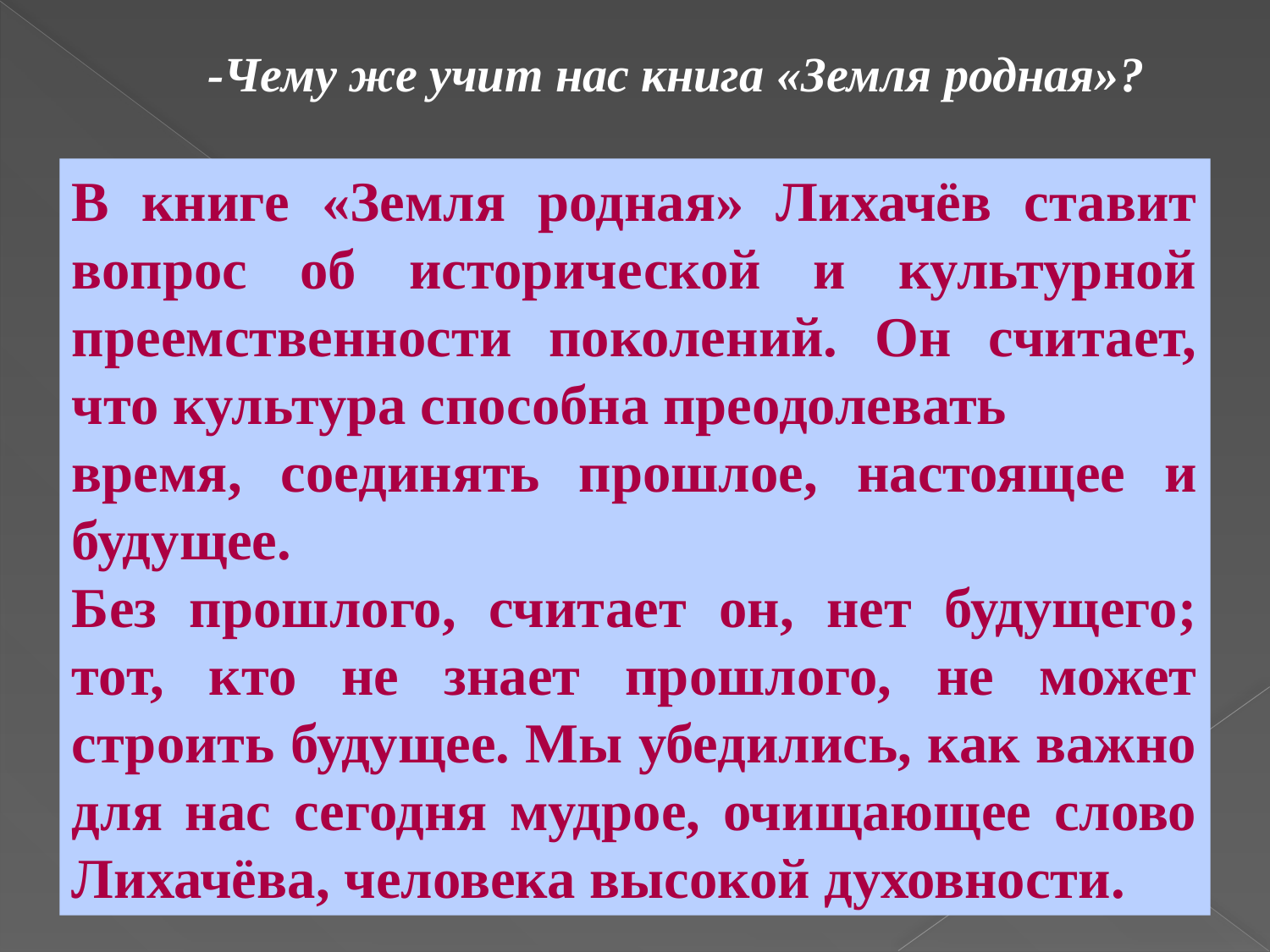

-Чему же учит нас книга «Земля родная»?
В книге «Земля родная» Лихачёв ставит вопрос об исторической и культурной преемственности поколений. Он считает, что культура способна преодолевать
время, соединять прошлое, настоящее и будущее.
Без прошлого, считает он, нет будущего; тот, кто не знает прошлого, не может строить будущее. Мы убедились, как важно для нас сегодня мудрое, очищающее слово Лихачёва, человека высокой духовности.